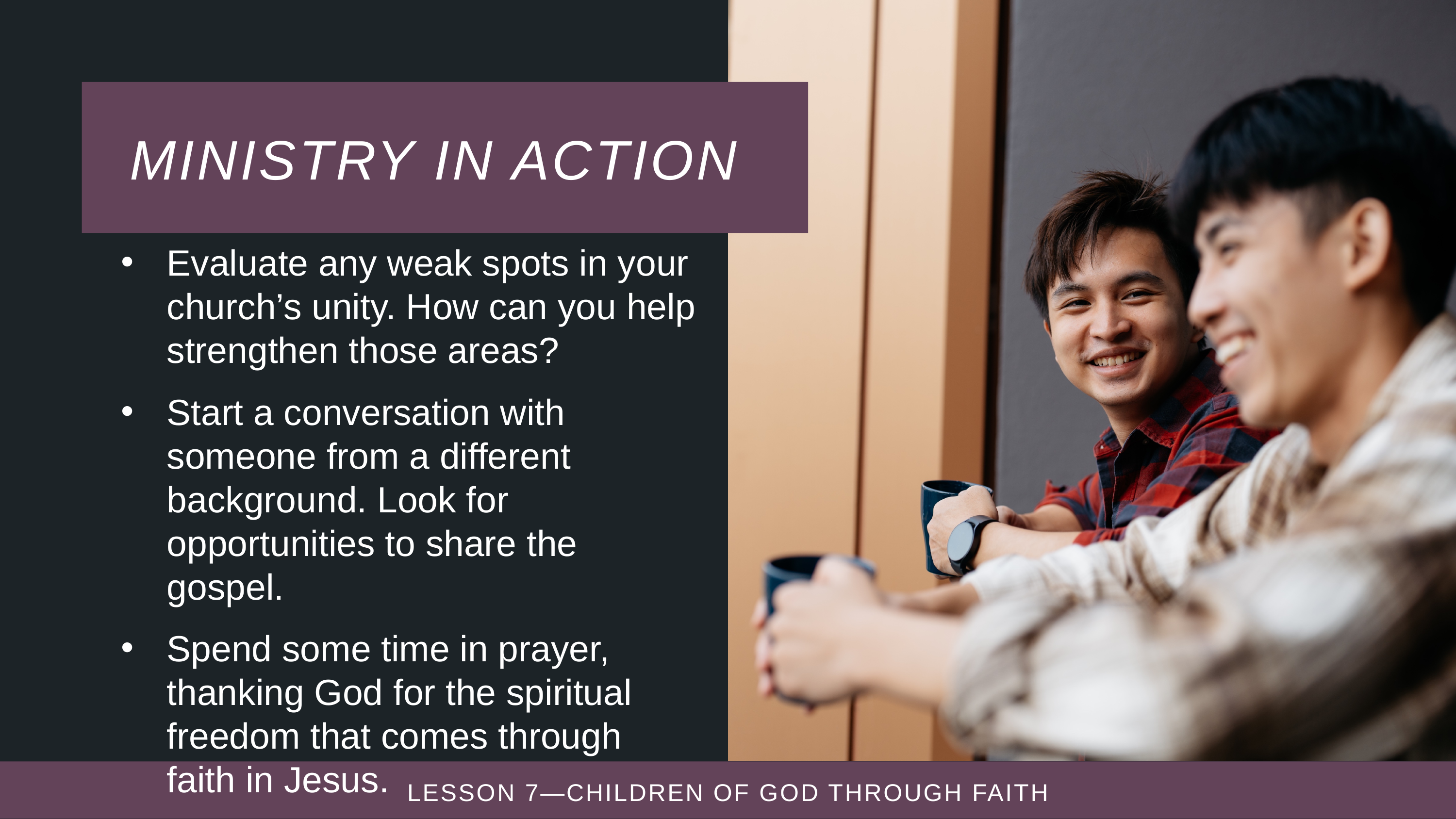

Evaluate any weak spots in your church’s unity. How can you help strengthen those areas?
Start a conversation with someone from a different background. Look for opportunities to share the gospel.
Spend some time in prayer, thanking God for the spiritual freedom that comes through faith in Jesus.